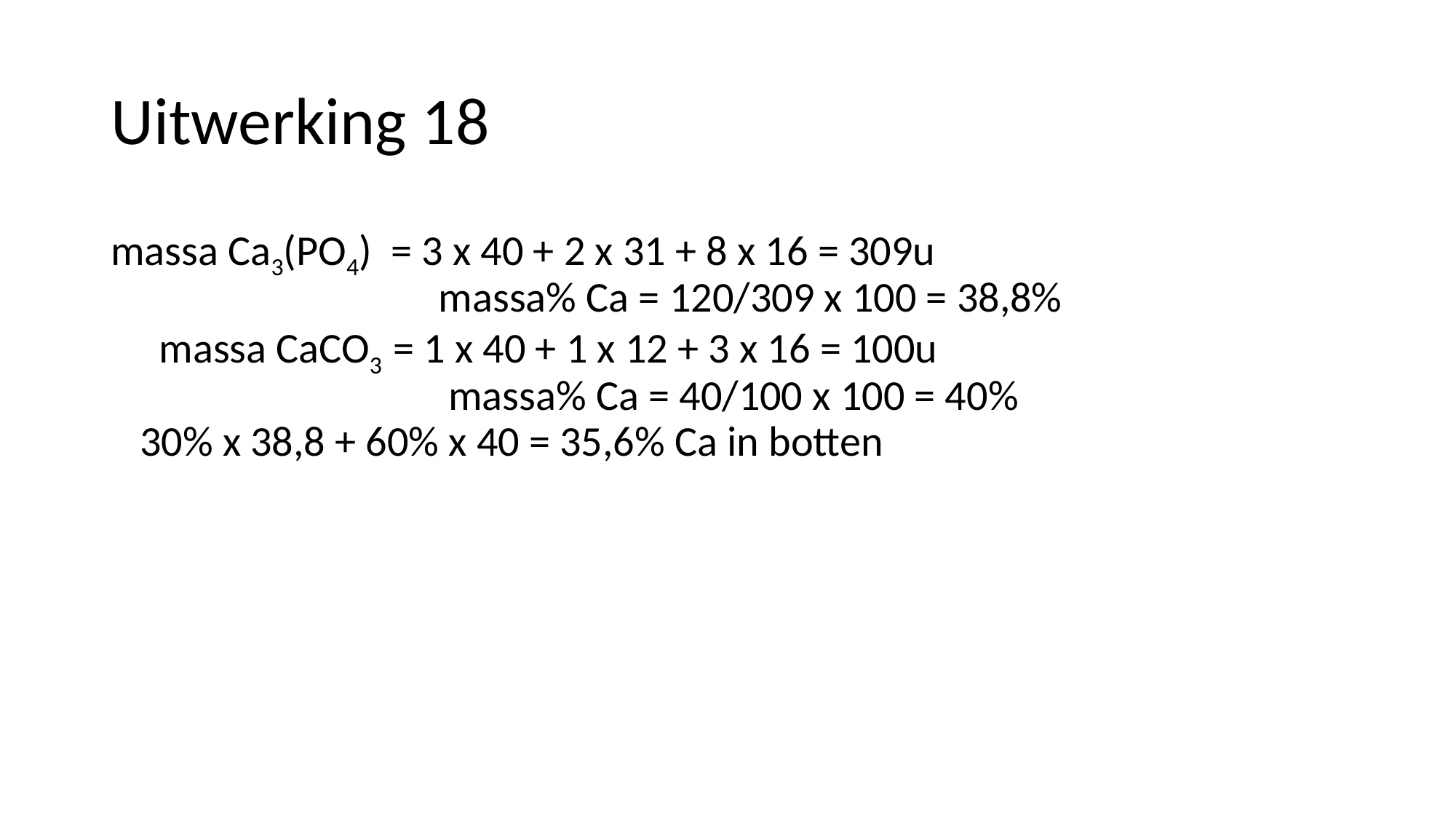

# Uitwerking 18
massa Ca3(PO4)  = 3 x 40 + 2 x 31 + 8 x 16 = 309u
                                  massa% Ca = 120/309 x 100 = 38,8%
     massa CaCO3  = 1 x 40 + 1 x 12 + 3 x 16 = 100u
                                   massa% Ca = 40/100 x 100 = 40%
   30% x 38,8 + 60% x 40 = 35,6% Ca in botten